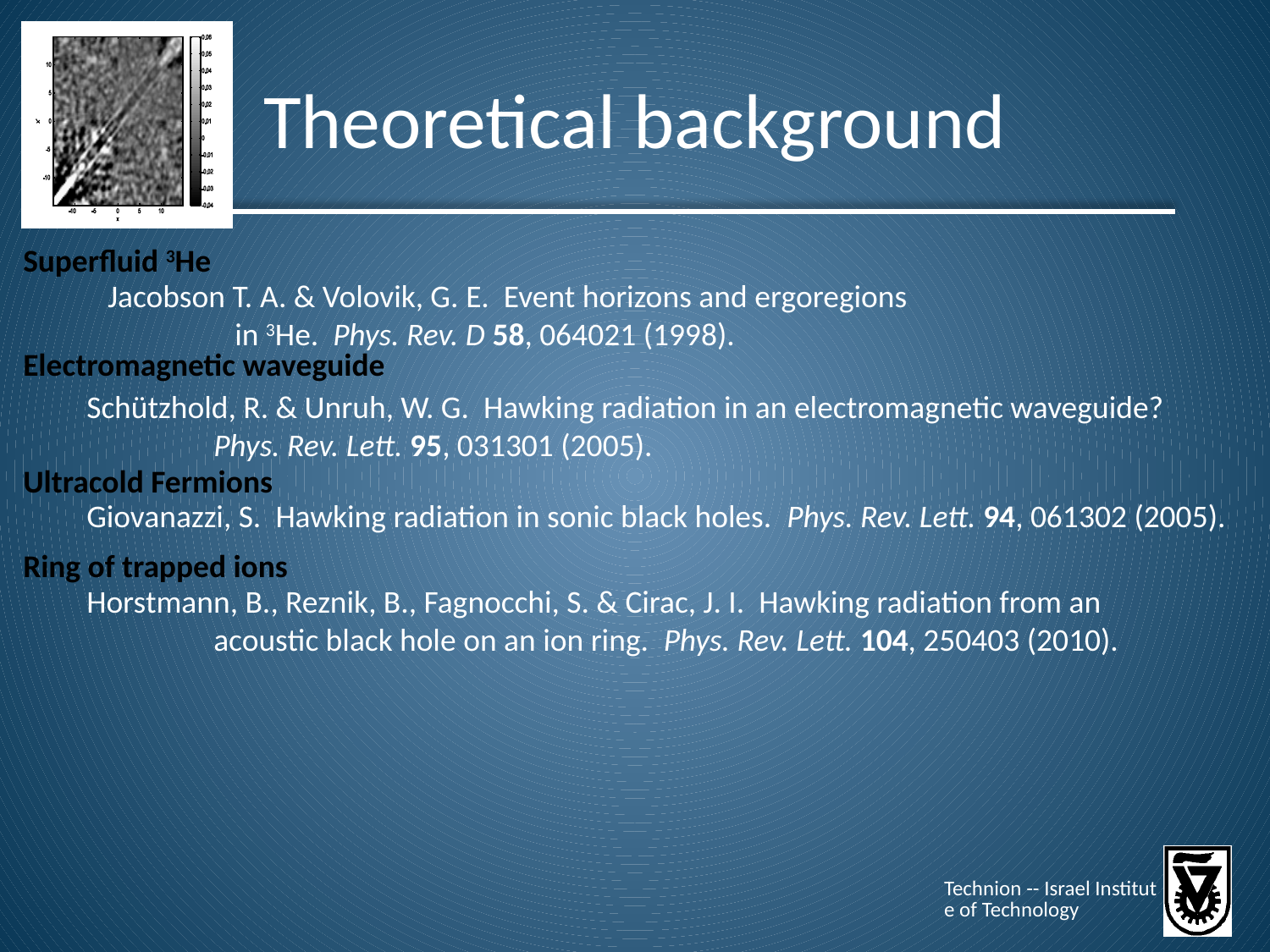

# Theoretical background
Superfluid 3He
Jacobson T. A. & Volovik, G. E.  Event horizons and ergoregions 	in 3He.  Phys. Rev. D 58, 064021 (1998).
Electromagnetic waveguide
Schützhold, R. & Unruh, W. G.  Hawking radiation in an electromagnetic waveguide?  	Phys. Rev. Lett. 95, 031301 (2005).
Ultracold Fermions
Giovanazzi, S.  Hawking radiation in sonic black holes.  Phys. Rev. Lett. 94, 061302 (2005).
Ring of trapped ions
Horstmann, B., Reznik, B., Fagnocchi, S. & Cirac, J. I.  Hawking radiation from an 	acoustic black hole on an ion ring.  Phys. Rev. Lett. 104, 250403 (2010).
Technion -- Israel Institute of Technology